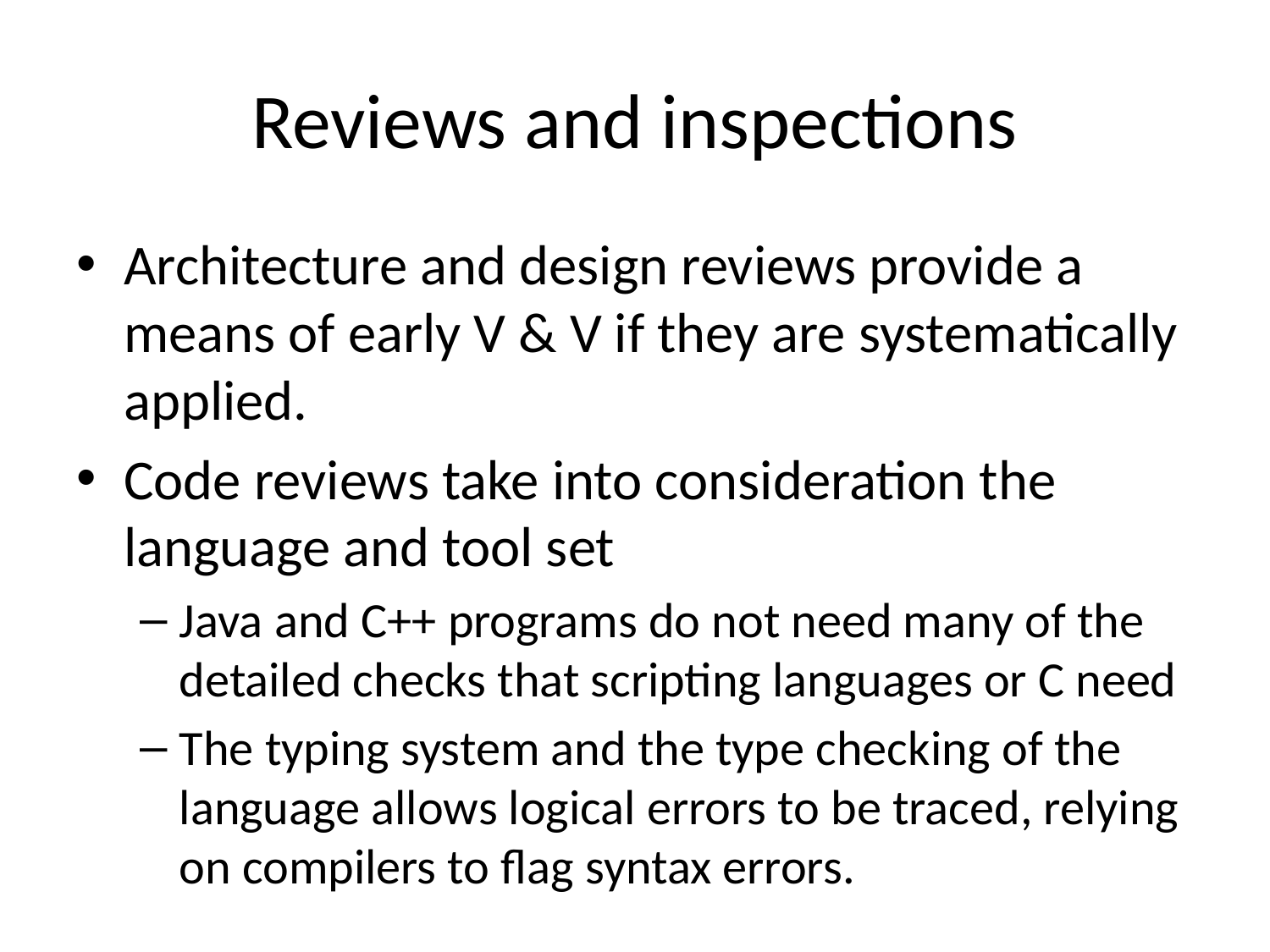

# Reviews and inspections
Architecture and design reviews provide a means of early V & V if they are systematically applied.
Code reviews take into consideration the language and tool set
Java and C++ programs do not need many of the detailed checks that scripting languages or C need
The typing system and the type checking of the language allows logical errors to be traced, relying on compilers to flag syntax errors.